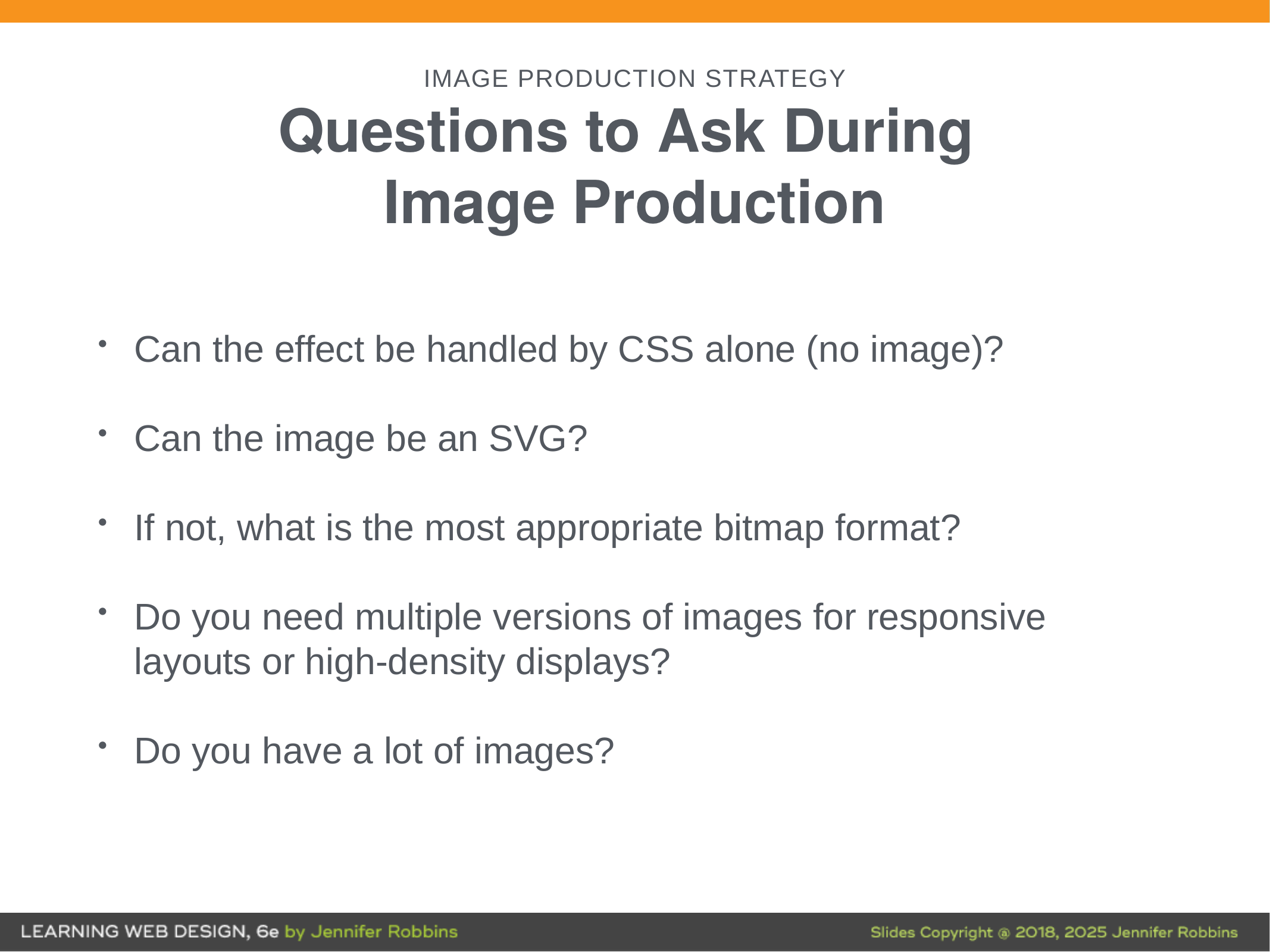

# IMAGE PRODUCTION STRATEGY
Questions to Ask During
Image Production
Can the effect be handled by CSS alone (no image)?
Can the image be an SVG?
If not, what is the most appropriate bitmap format?
Do you need multiple versions of images for responsive layouts or high-density displays?
Do you have a lot of images?